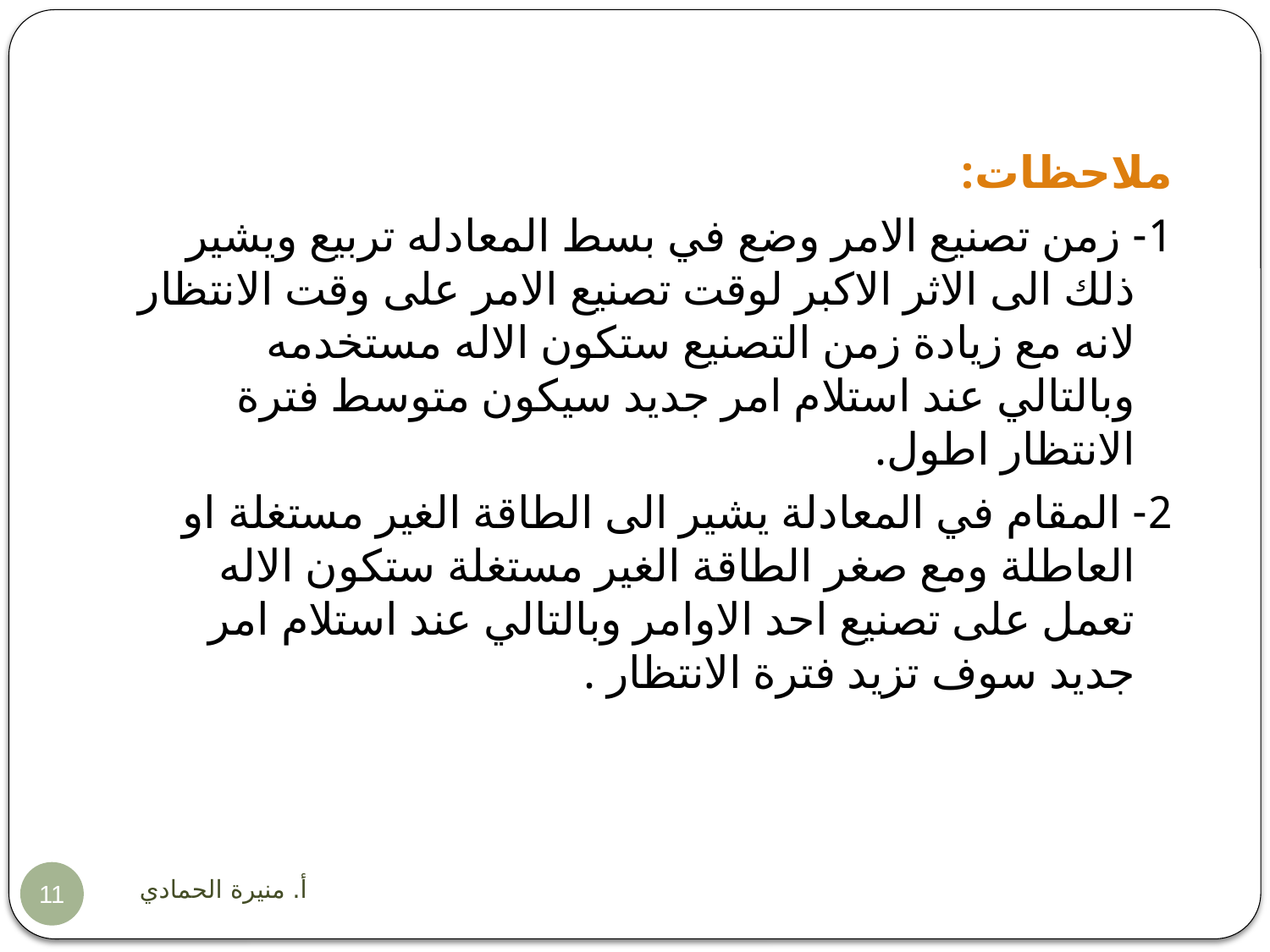

ملاحظات:
1- زمن تصنيع الامر وضع في بسط المعادله تربيع ويشير ذلك الى الاثر الاكبر لوقت تصنيع الامر على وقت الانتظار لانه مع زيادة زمن التصنيع ستكون الاله مستخدمه وبالتالي عند استلام امر جديد سيكون متوسط فترة الانتظار اطول.
2- المقام في المعادلة يشير الى الطاقة الغير مستغلة او العاطلة ومع صغر الطاقة الغير مستغلة ستكون الاله تعمل على تصنيع احد الاوامر وبالتالي عند استلام امر جديد سوف تزيد فترة الانتظار .
أ. منيرة الحمادي
11